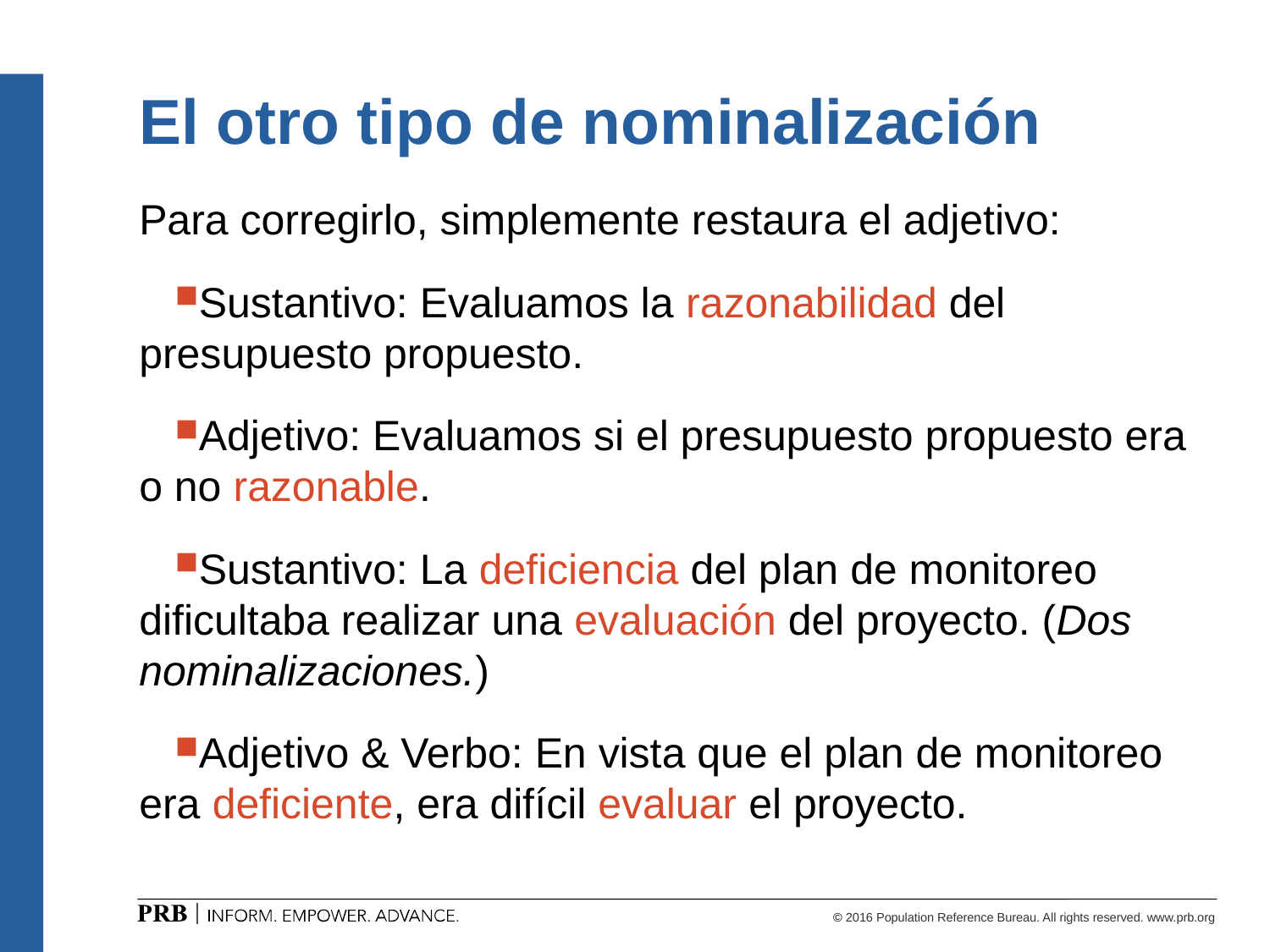

# El otro tipo de nominalización
Para corregirlo, simplemente restaura el adjetivo:
Sustantivo: Evaluamos la razonabilidad del presupuesto propuesto.
Adjetivo: Evaluamos si el presupuesto propuesto era o no razonable.
Sustantivo: La deficiencia del plan de monitoreo dificultaba realizar una evaluación del proyecto. (Dos nominalizaciones.)
Adjetivo & Verbo: En vista que el plan de monitoreo era deficiente, era difícil evaluar el proyecto.